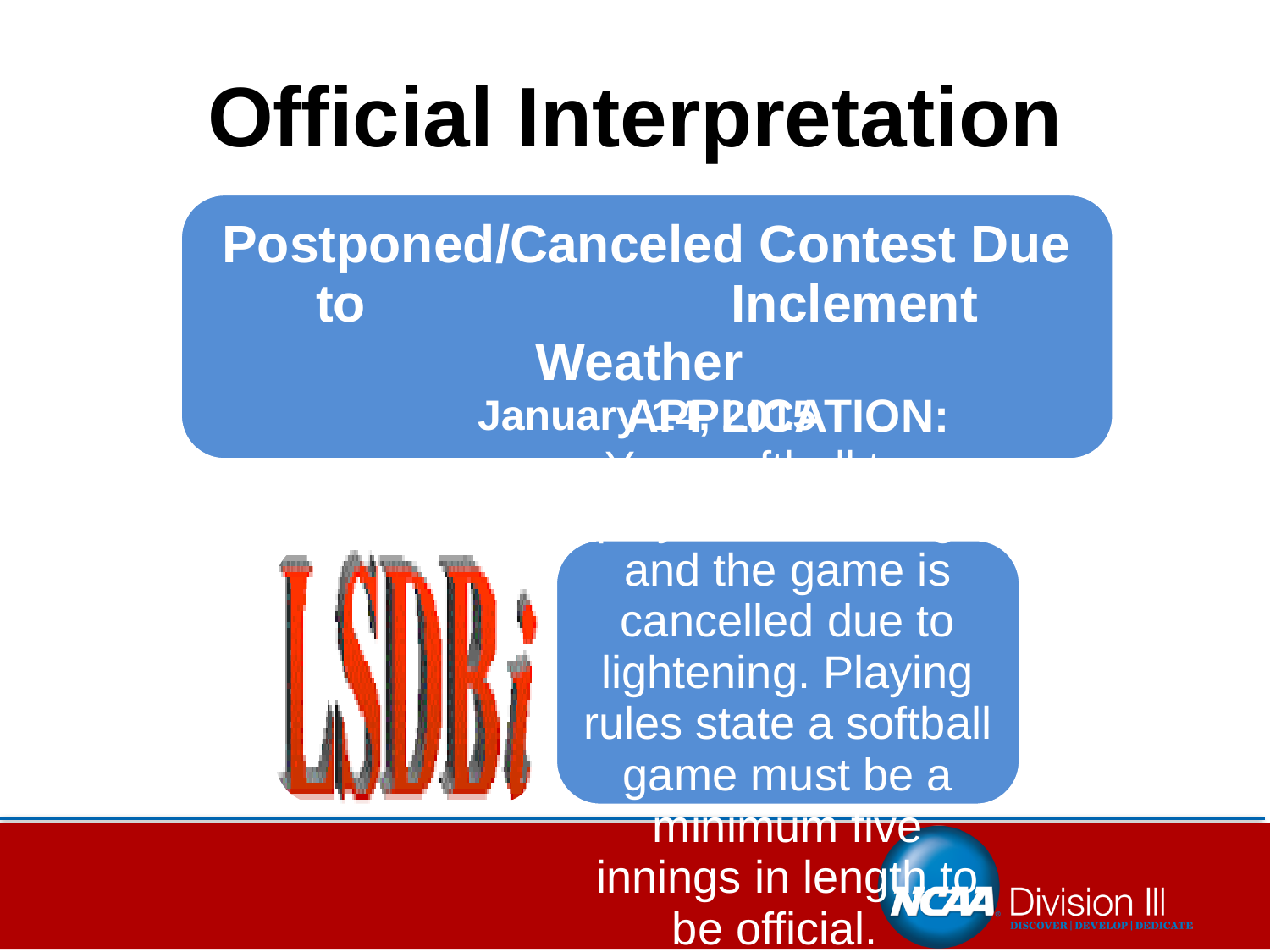

# Official Interpretation
Postponed/Canceled Contest Due to                         Inclement Weather